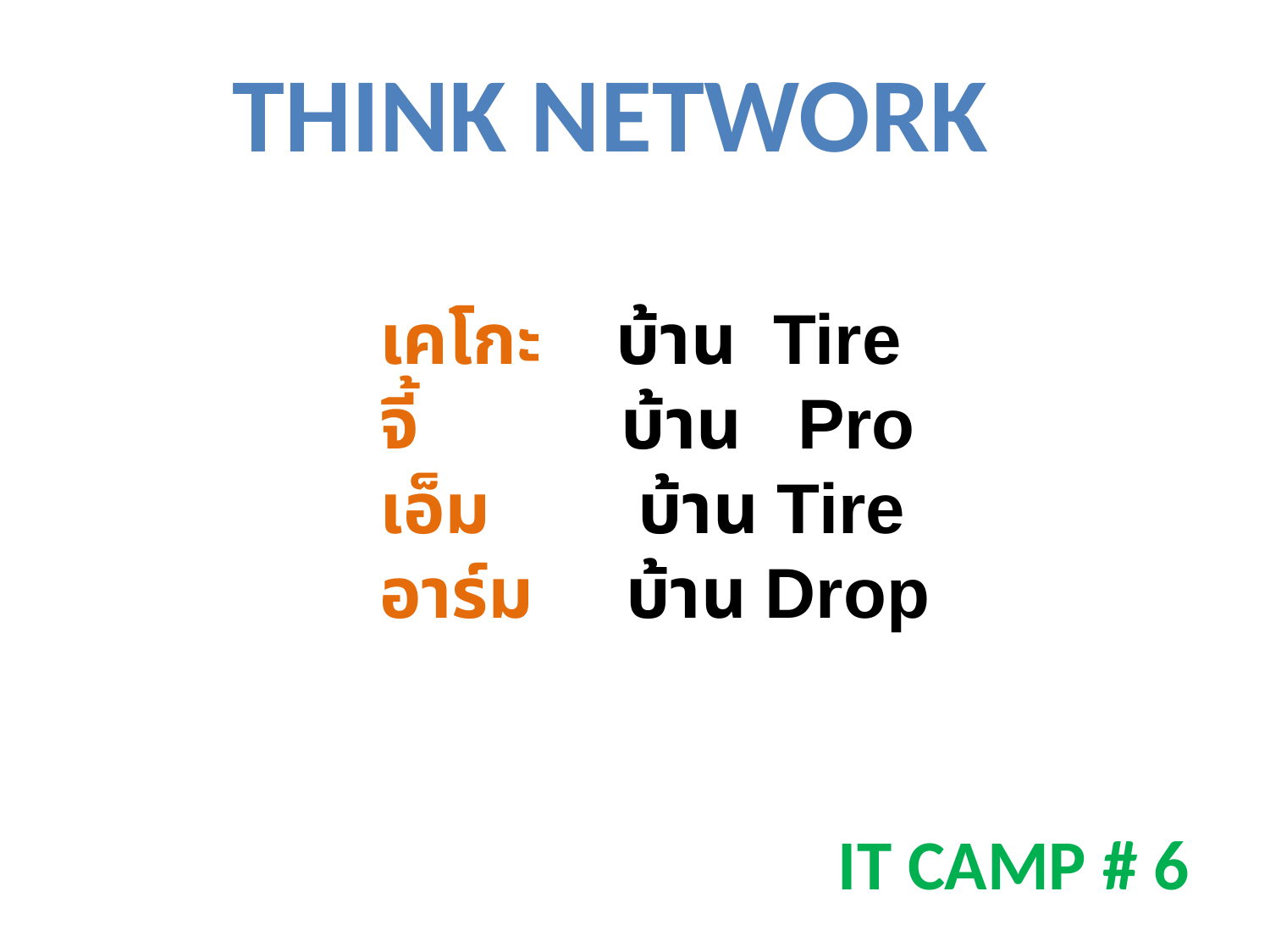

Think Network
เคโกะ    บ้าน  Tire
จี้           บ้าน   Pro
เอ็ม        บ้าน Tire
อาร์ม     บ้าน Drop

IT CAMP # 6